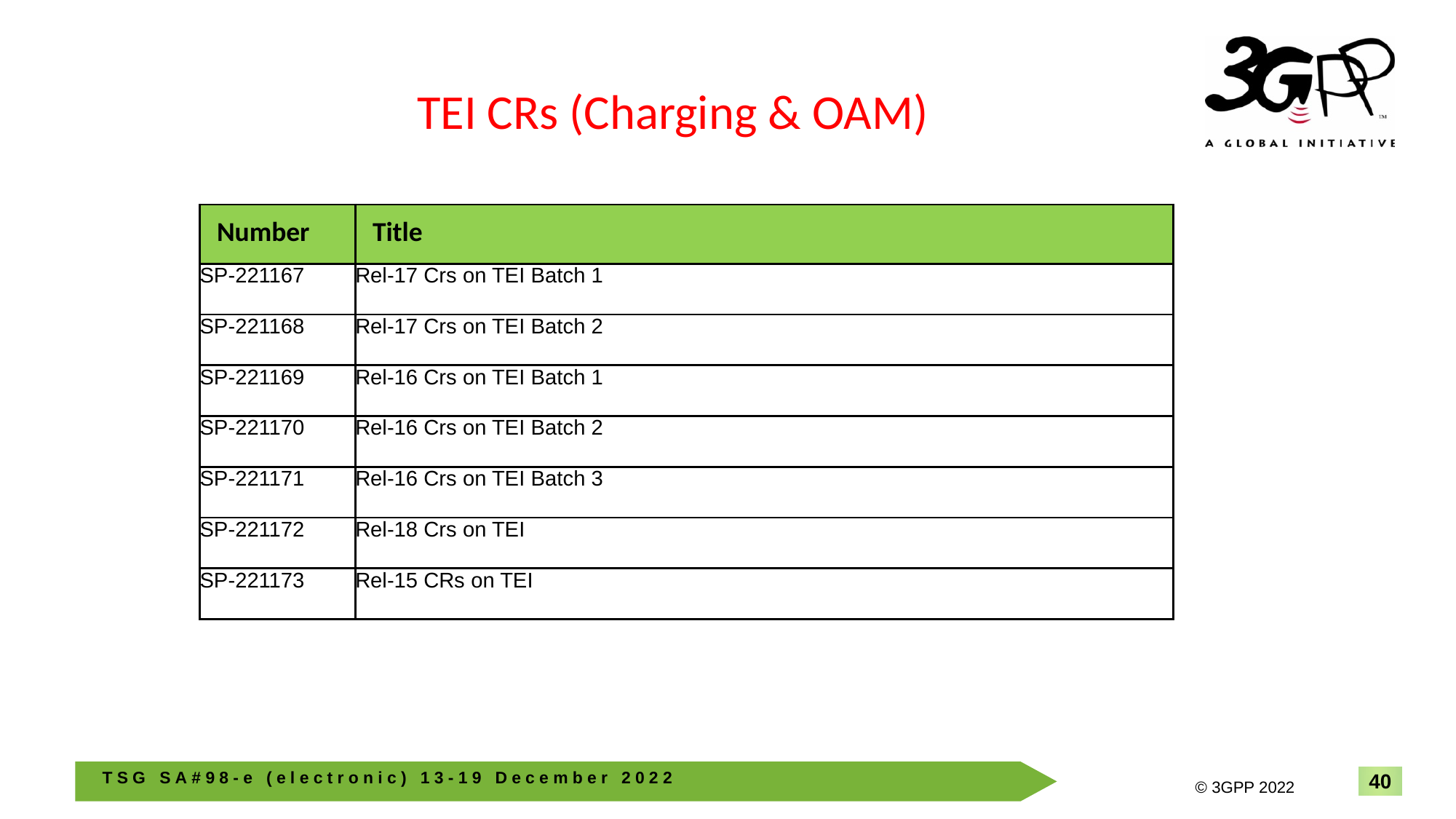

TEI CRs (Charging & OAM)

| Number | Title |
| --- | --- |
| SP-221167 | Rel-17 Crs on TEI Batch 1 |
| SP-221168 | Rel-17 Crs on TEI Batch 2 |
| SP-221169 | Rel-16 Crs on TEI Batch 1 |
| SP-221170 | Rel-16 Crs on TEI Batch 2 |
| SP-221171 | Rel-16 Crs on TEI Batch 3 |
| SP-221172 | Rel-18 Crs on TEI |
| SP-221173 | Rel-15 CRs on TEI |